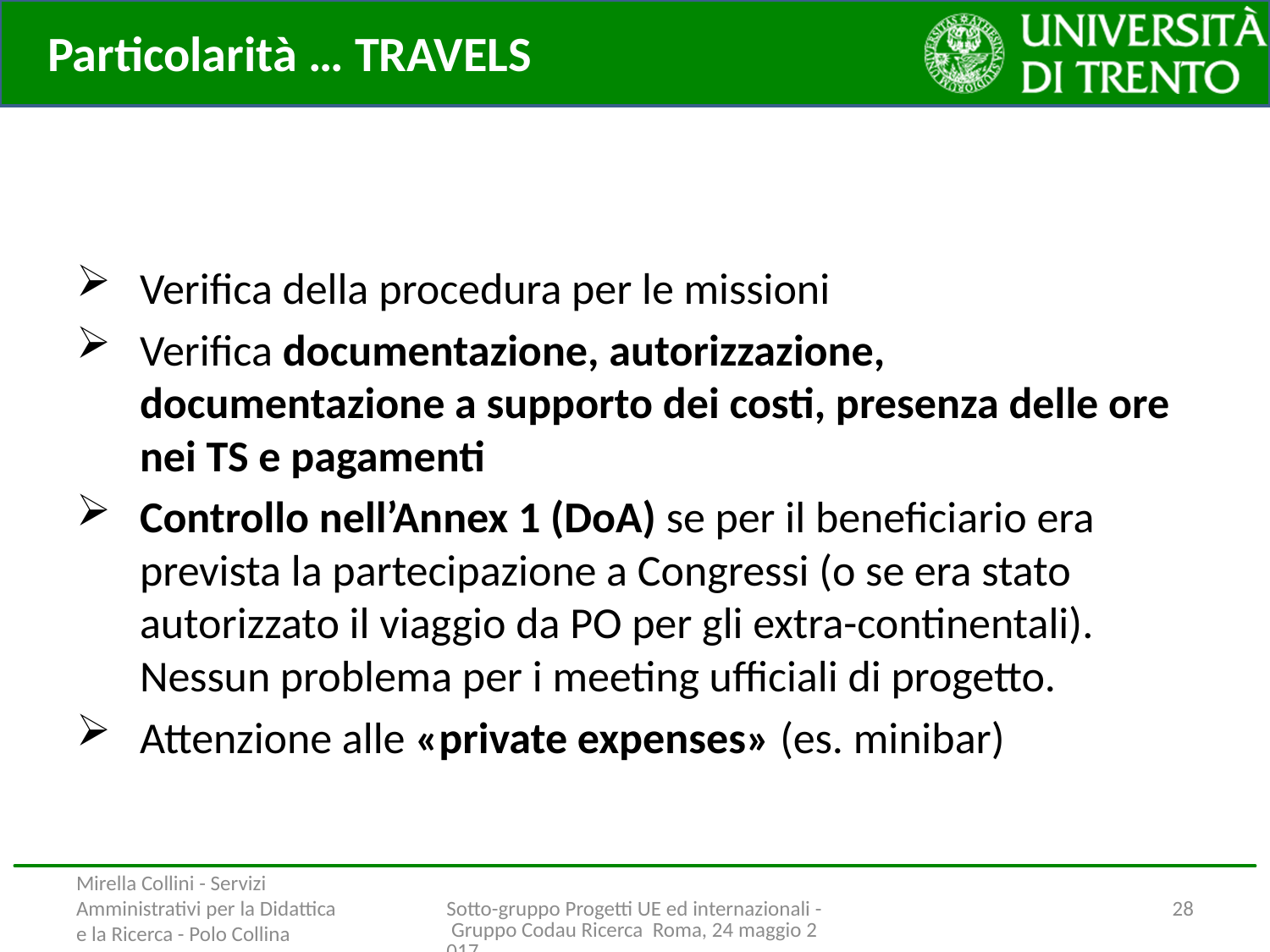

Particolarità … TRAVELS
Verifica della procedura per le missioni
Verifica documentazione, autorizzazione, documentazione a supporto dei costi, presenza delle ore nei TS e pagamenti
Controllo nell’Annex 1 (DoA) se per il beneficiario era prevista la partecipazione a Congressi (o se era stato autorizzato il viaggio da PO per gli extra-continentali). Nessun problema per i meeting ufficiali di progetto.
Attenzione alle «private expenses» (es. minibar)
Attenzione all’organizzazione della documentazione
Mirella Collini - Servizi Amministrativi per la Didattica e la Ricerca - Polo Collina
Sotto-gruppo Progetti UE ed internazionali - Gruppo Codau Ricerca  Roma, 24 maggio 2017
28